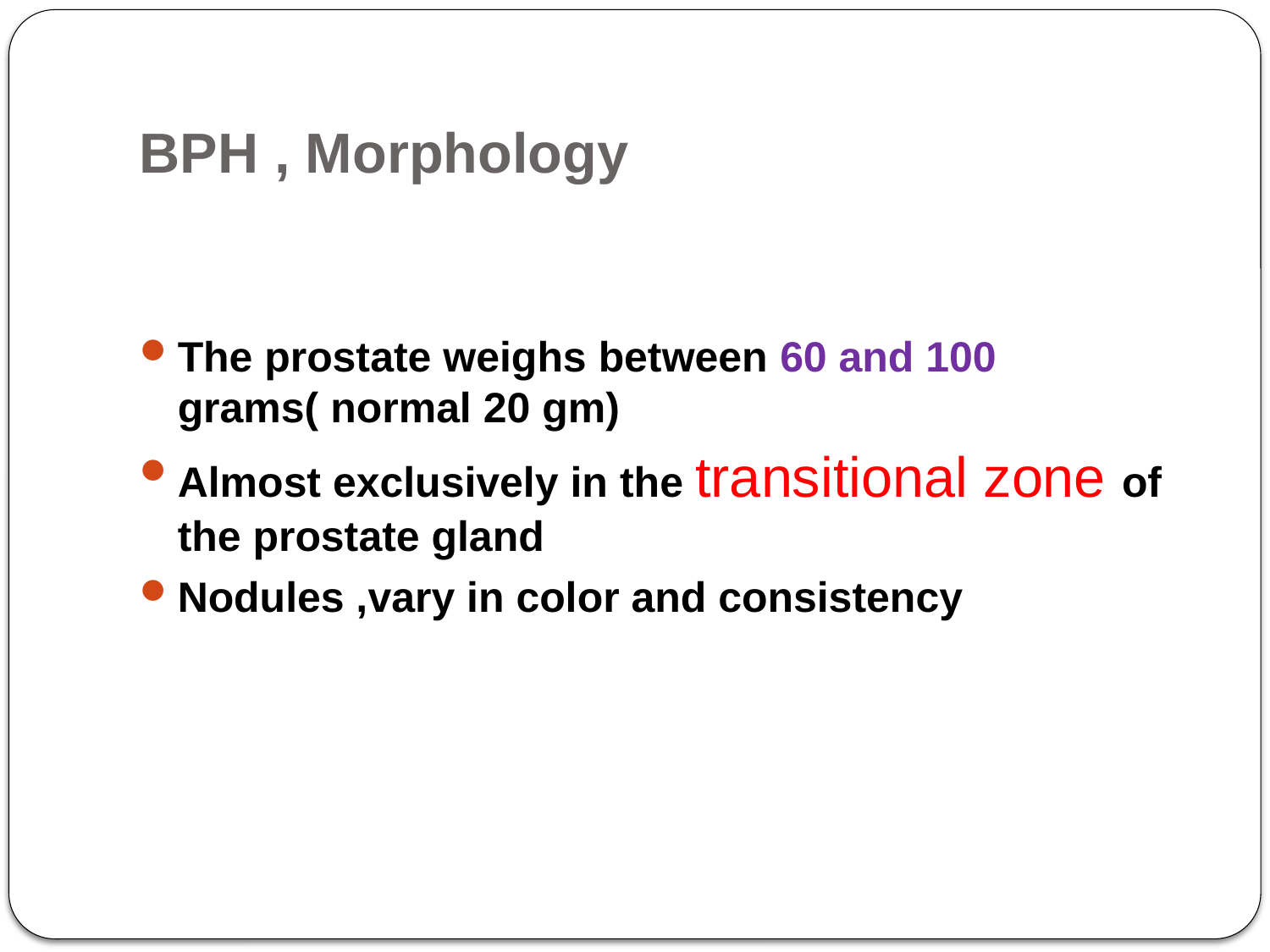

# BPH , Morphology

The prostate weighs between 60 and 100 grams( normal 20 gm)
Almost exclusively in the transitional zone of the prostate gland
Nodules ,vary in color and consistency